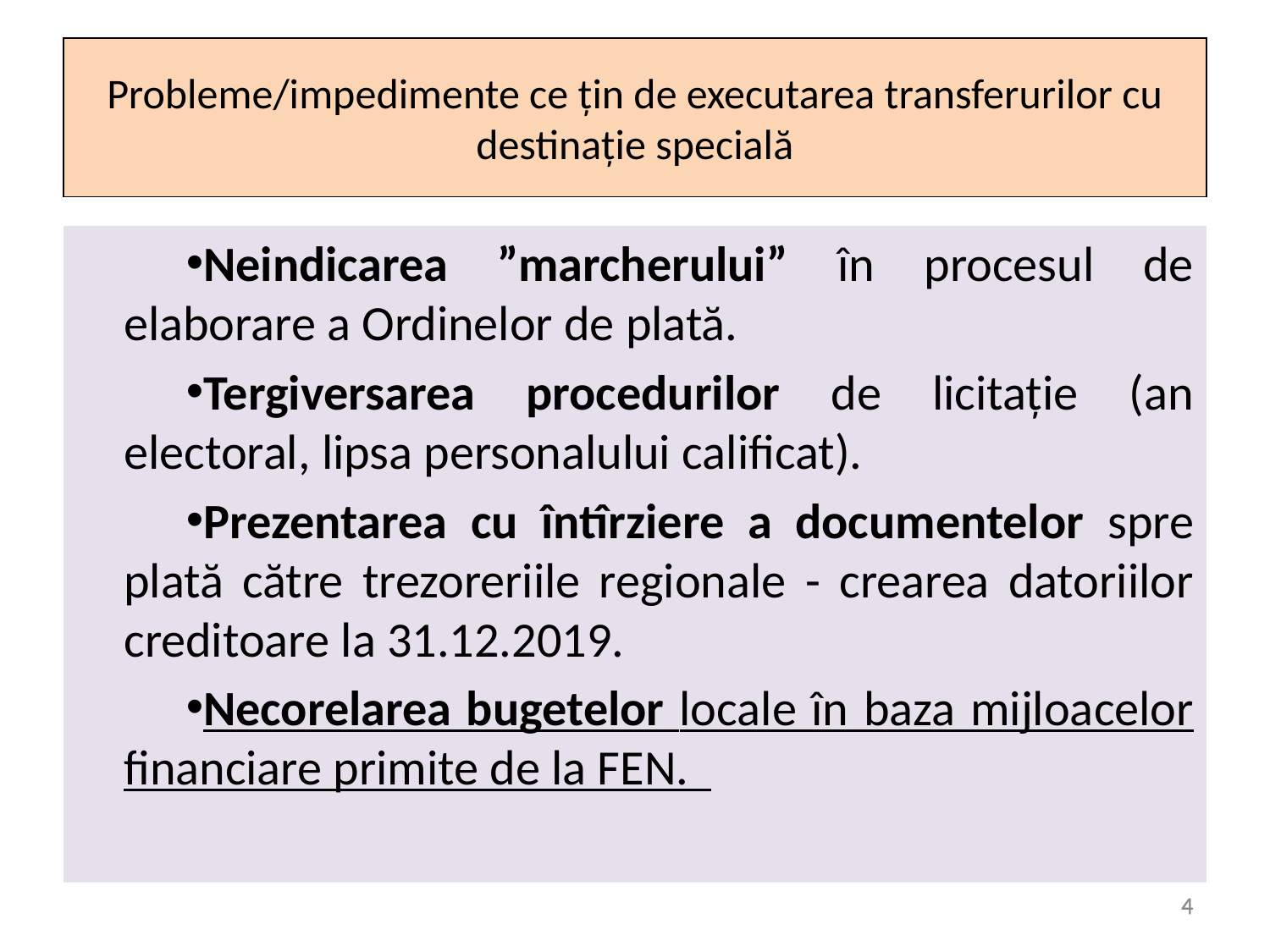

# Probleme/impedimente ce țin de executarea transferurilor cu destinație specială
Neindicarea ”marcherului” în procesul de elaborare a Ordinelor de plată.
Tergiversarea procedurilor de licitație (an electoral, lipsa personalului calificat).
Prezentarea cu întîrziere a documentelor spre plată către trezoreriile regionale - crearea datoriilor creditoare la 31.12.2019.
Necorelarea bugetelor locale în baza mijloacelor financiare primite de la FEN.

4